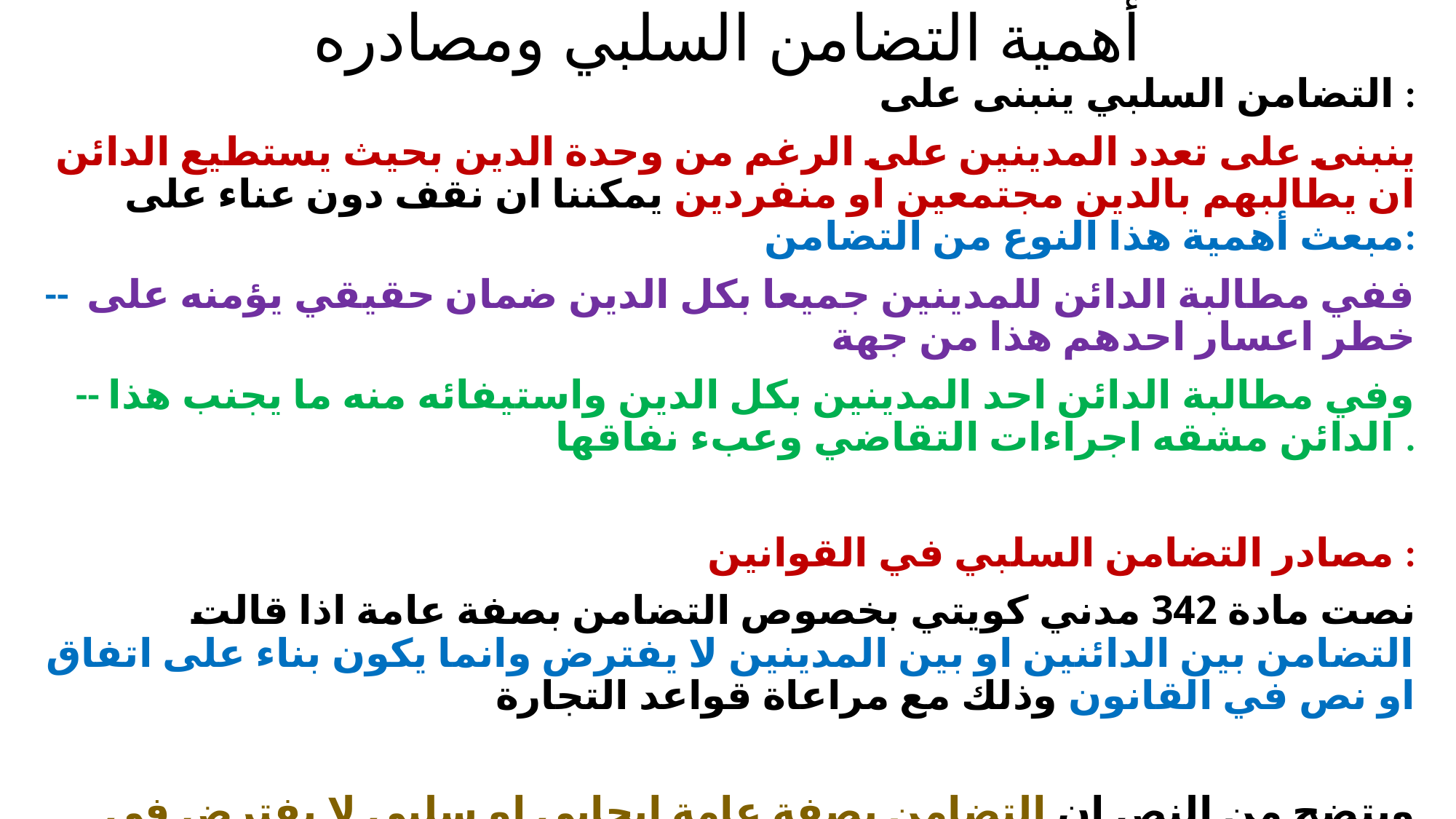

# أهمية التضامن السلبي ومصادره
التضامن السلبي ينبنى على :
ينبنى على تعدد المدينين على الرغم من وحدة الدين بحيث يستطيع الدائن ان يطالبهم بالدين مجتمعين او منفردين يمكننا ان نقف دون عناء على مبعث أهمية هذا النوع من التضامن:
--  ففي مطالبة الدائن للمدينين جميعا بكل الدين ضمان حقيقي يؤمنه على خطر اعسار احدهم هذا من جهة
-- وفي مطالبة الدائن احد المدينين بكل الدين واستيفائه منه ما يجنب هذا الدائن مشقه اجراءات التقاضي وعبء نفاقها .

مصادر التضامن السلبي في القوانين :
نصت مادة 342 مدني كويتي بخصوص التضامن بصفة عامة اذا قالت التضامن بين الدائنين او بين المدينين لا يفترض وانما يكون بناء على اتفاق او نص في القانون وذلك مع مراعاة قواعد التجارة

ويتضح من النص ان التضامن بصفة عامة ايجابي او سلبي لا يفترض في وجوده وعليه ذلك بالنسبة للتضامن السلبي بصفة خاصة